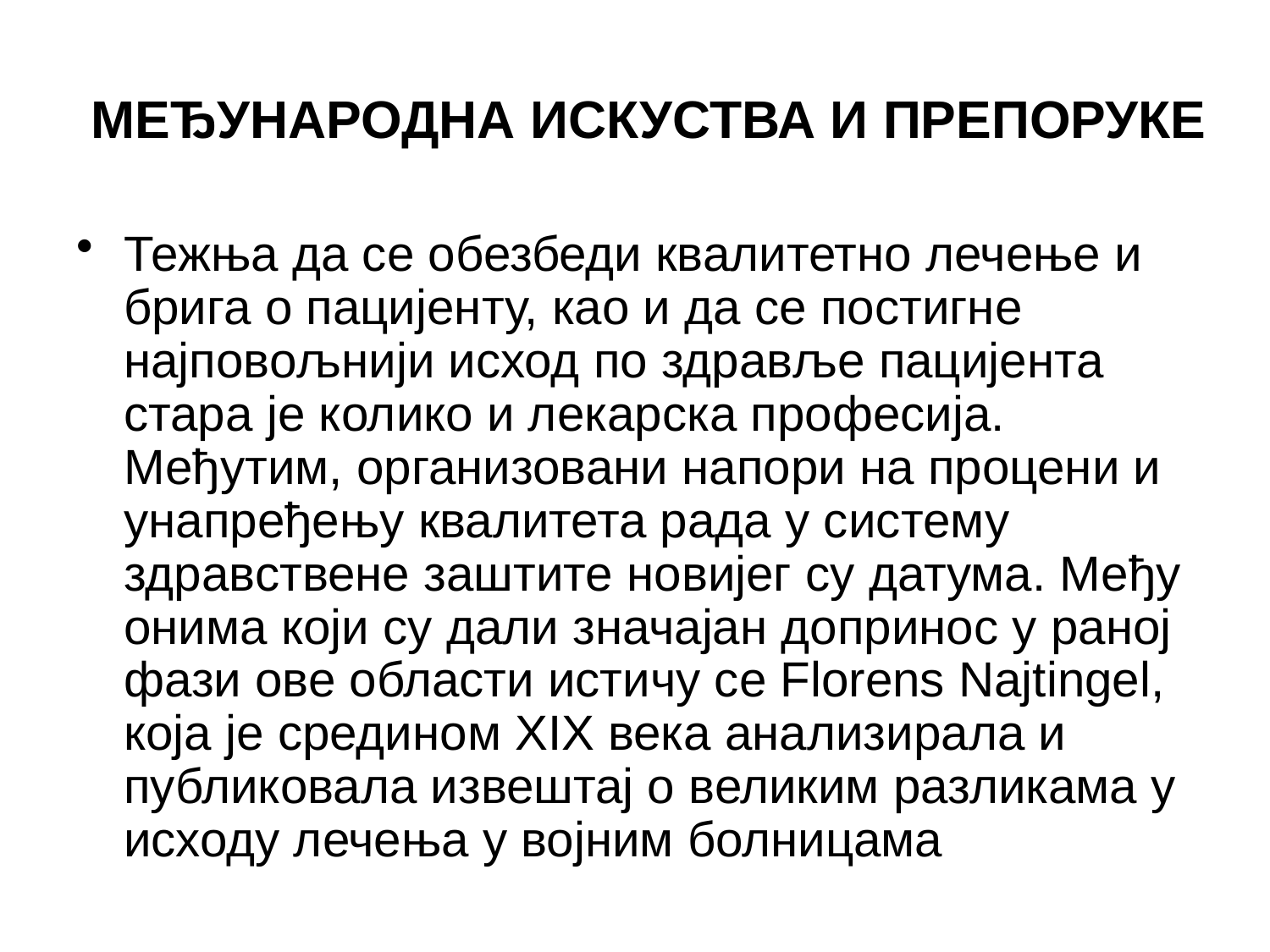

# МЕЂУНАРОДНА ИСКУСТВА И ПРЕПОРУКЕ
Тежња да се обезбеди квалитетно лечење и брига о пацијенту, као и да се постигне најповољнији исход по здравље пацијента стара је колико и лекарска професија. Међутим, организовани напори на процени и унапређењу квалитета рада у систему здравствене заштите новијег су датума. Међу онима који су дали значајан допринос у раној фази ове области истичу се Florens Najtingel, која је средином XIX века анализирала и публиковала извештај о великим разликама у исходу лечења у војним болницама